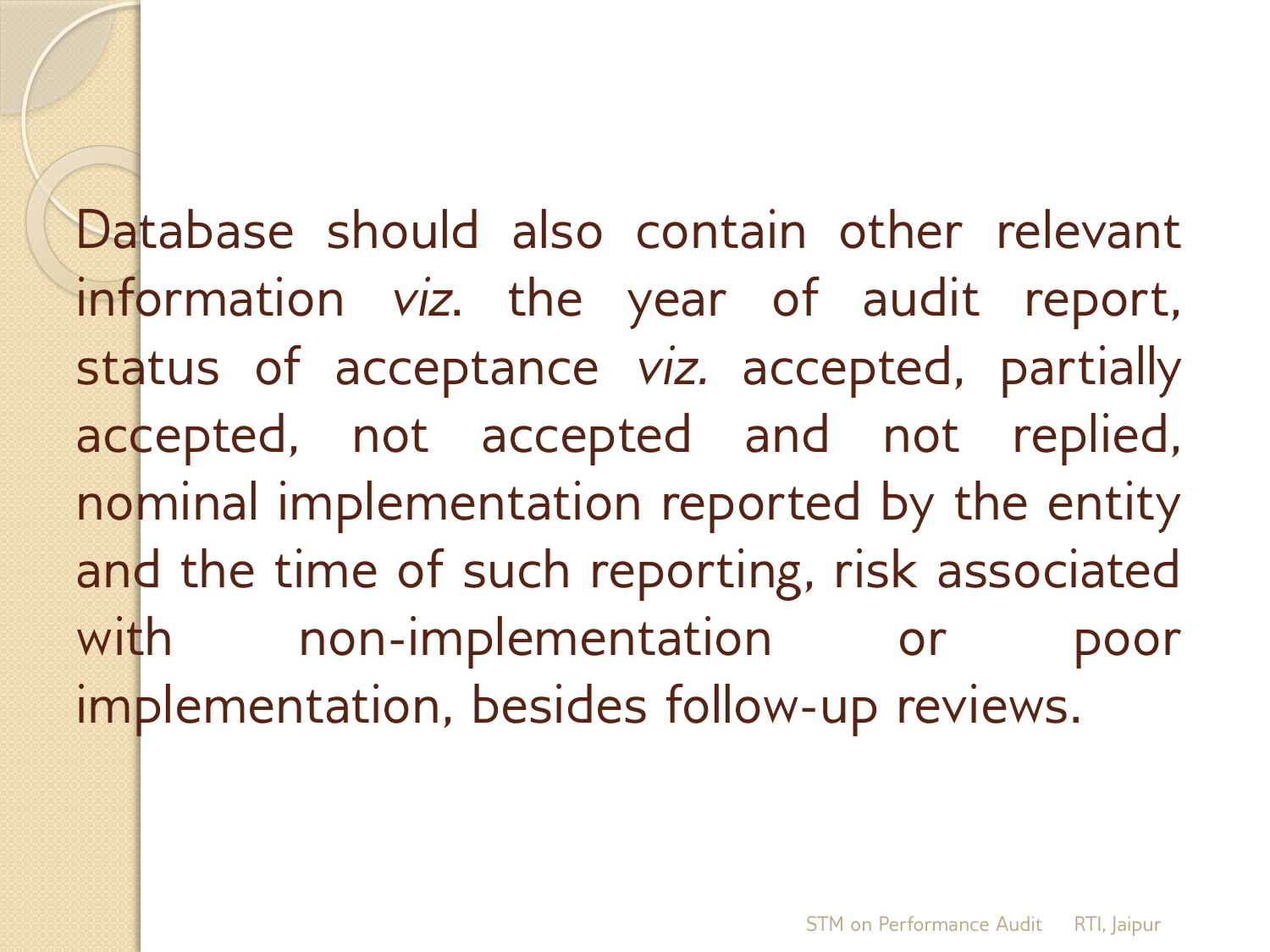

# Database should also contain other relevant information viz. the year of audit report, status of acceptance viz. accepted, partially accepted, not accepted and not replied, nominal implementation reported by the entity and the time of such reporting, risk associated with non-implementation or poor implementation, besides follow-up reviews.
STM on Performance Audit     RTI, Jaipur